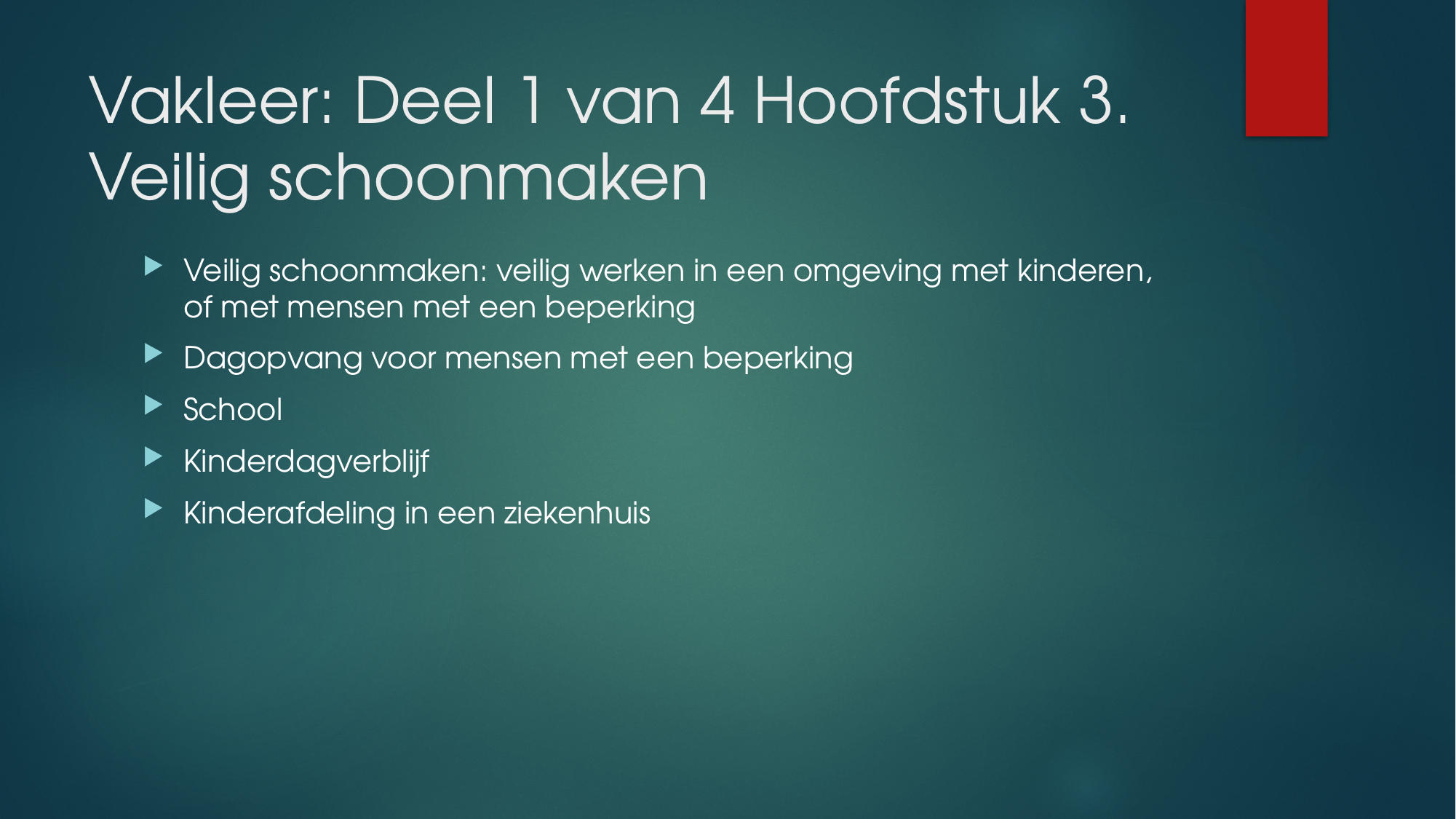

# Vakleer: Deel 1 van 4 Hoofdstuk 3. Veilig schoonmaken
Veilig schoonmaken: veilig werken in een omgeving met kinderen, of met mensen met een beperking
Dagopvang voor mensen met een beperking
School
Kinderdagverblijf
Kinderafdeling in een ziekenhuis